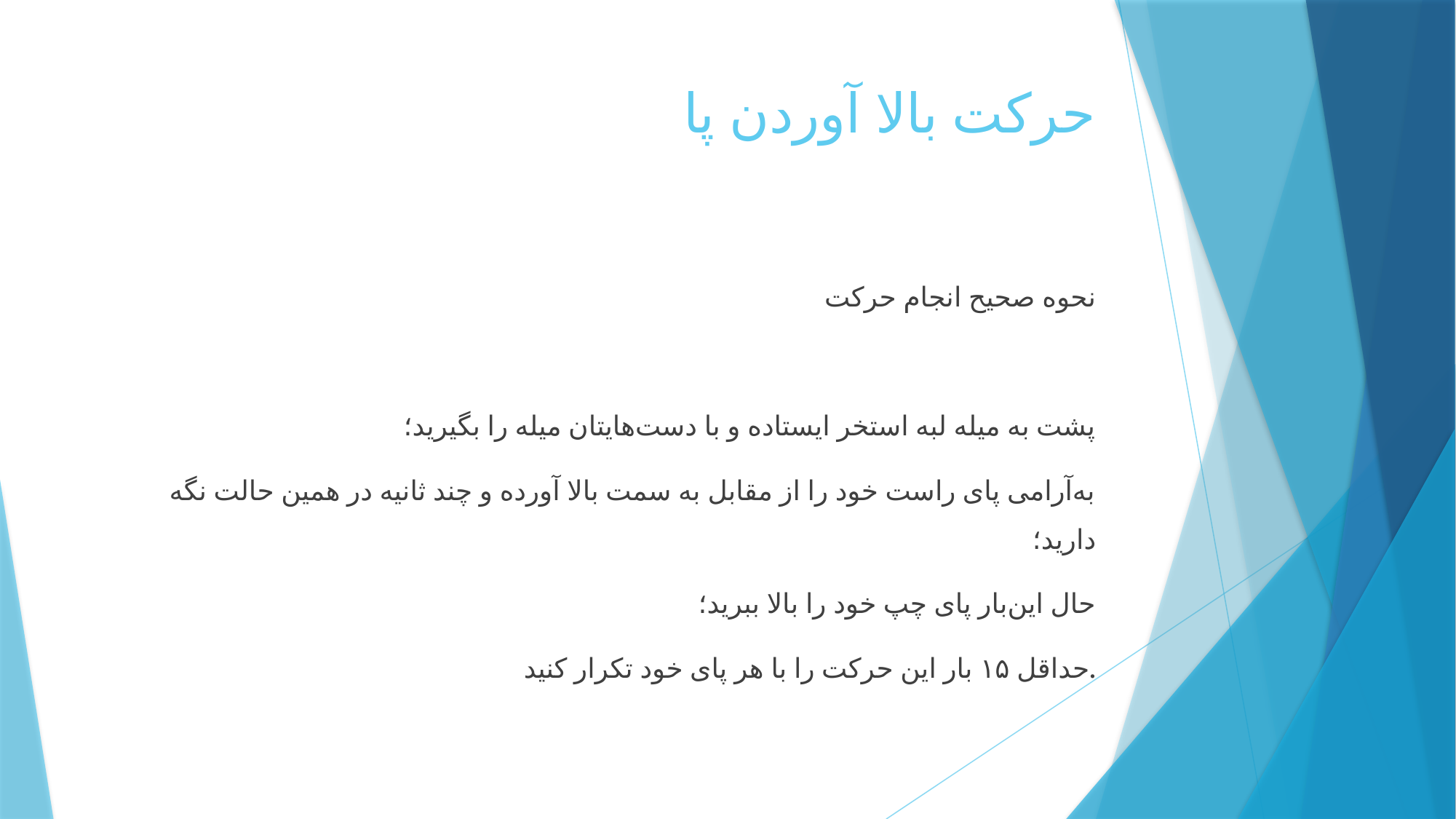

# حرکت بالا آوردن پا
نحوه صحیح انجام حرکت

    پشت به میله لبه استخر ایستاده و با دست‌هایتان میله را بگیرید؛
    به‌آرامی پای راست خود را از مقابل به سمت بالا آورده و چند ثانیه در همین حالت نگه دارید؛
    حال این‌بار پای چپ خود را بالا ببرید؛
    حداقل ۱۵ بار این حرکت را با هر پای خود تکرار کنید.